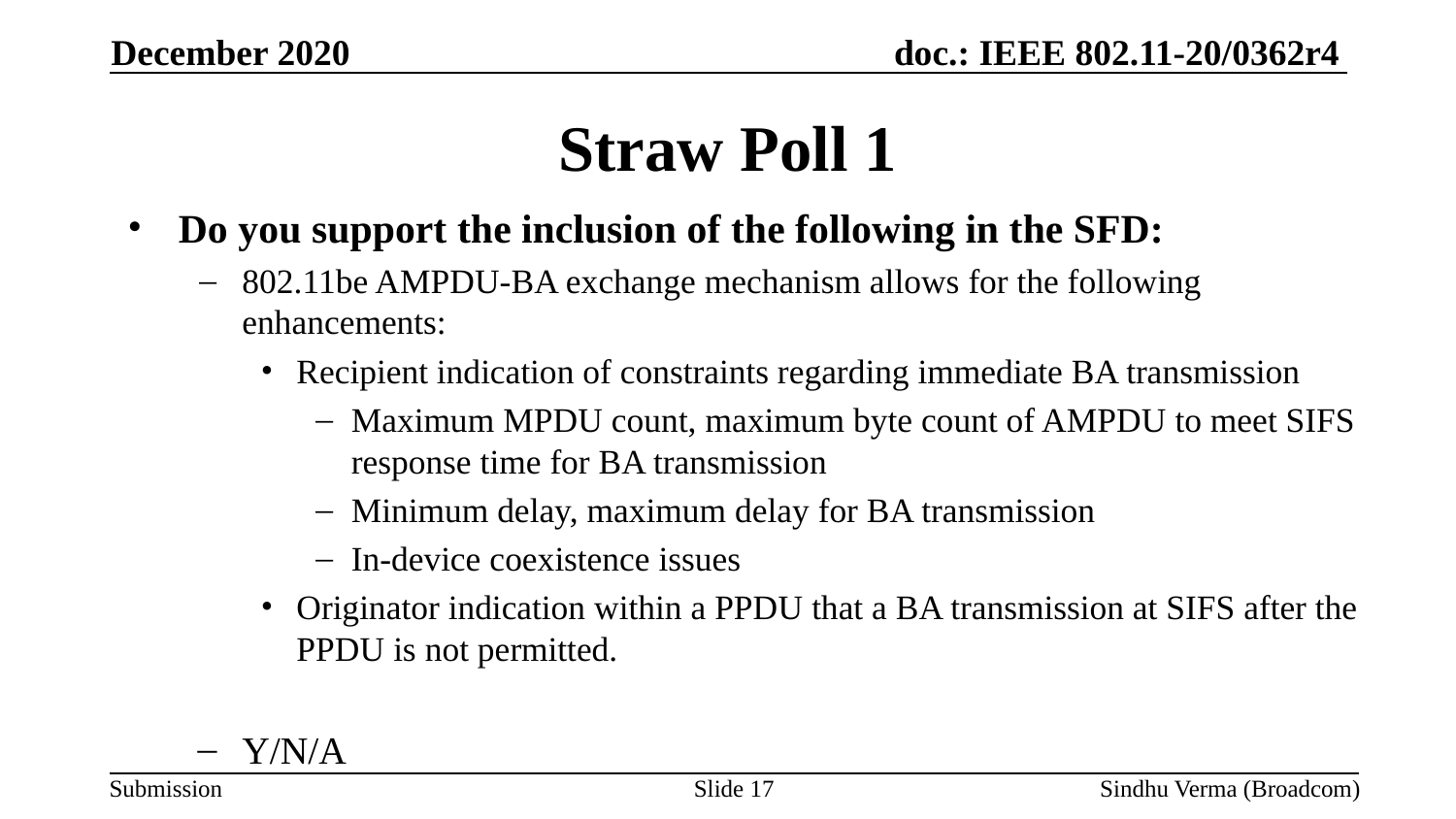

December 2020
# Straw Poll 1
Do you support the inclusion of the following in the SFD:
802.11be AMPDU-BA exchange mechanism allows for the following enhancements:
Recipient indication of constraints regarding immediate BA transmission
Maximum MPDU count, maximum byte count of AMPDU to meet SIFS response time for BA transmission
Minimum delay, maximum delay for BA transmission
In-device coexistence issues
Originator indication within a PPDU that a BA transmission at SIFS after the PPDU is not permitted.

Y/N/A
Slide 17
Sindhu Verma (Broadcom)